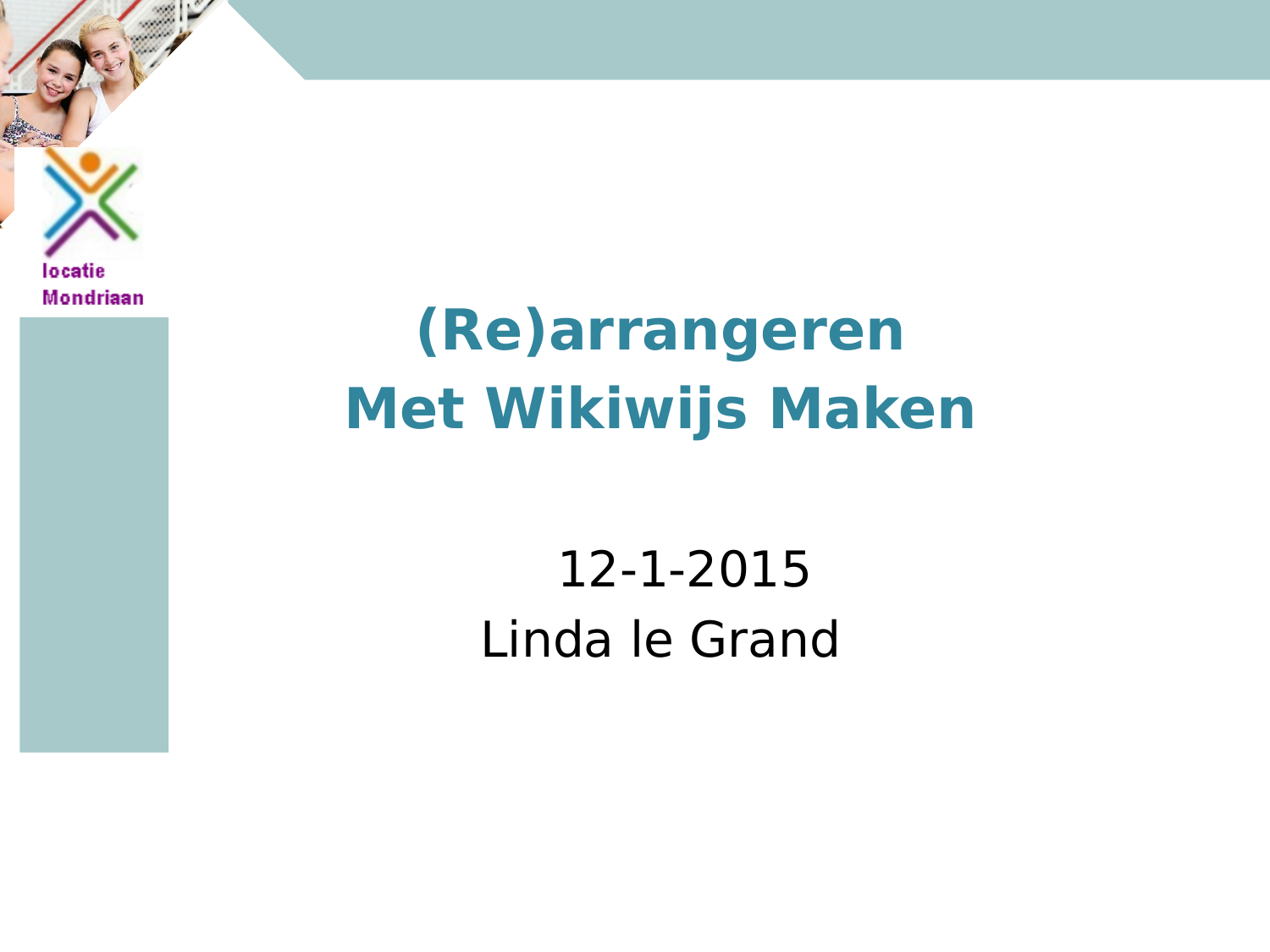

(Re)arrangeren
Met Wikiwijs Maken

	12-1-2015
Linda le Grand